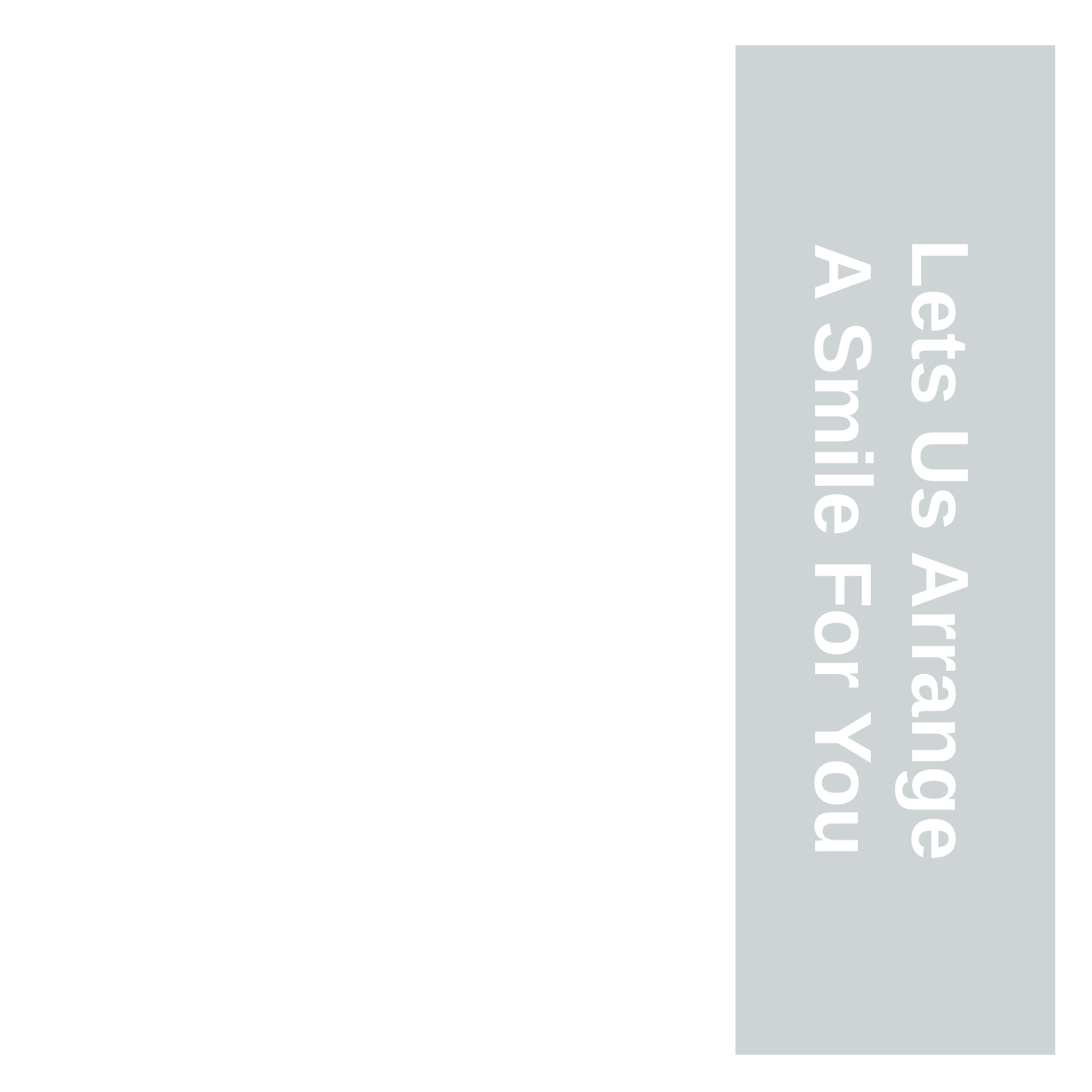

Lets Us Arrange A Smile For You